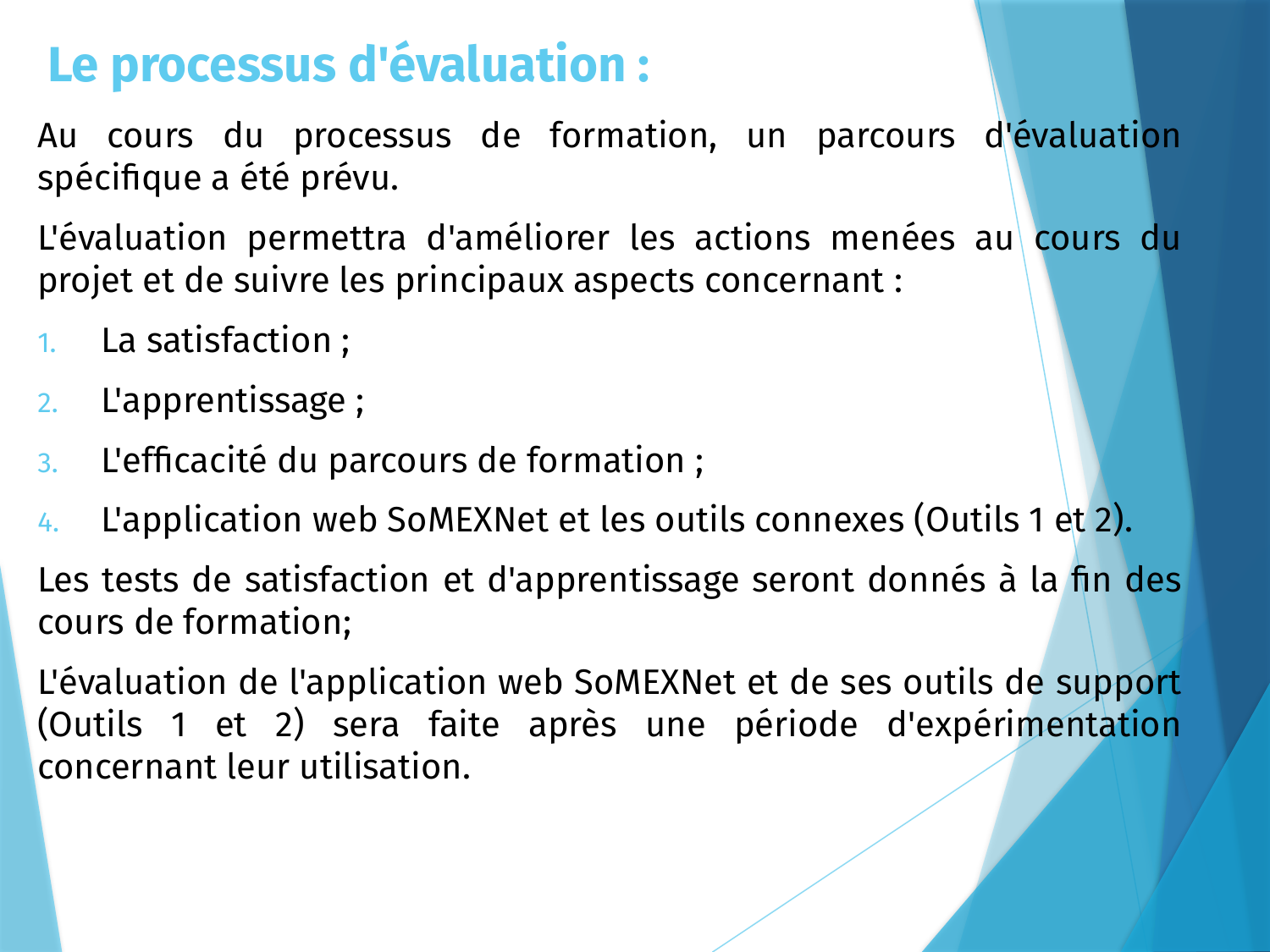

Le processus d'évaluation :
Au cours du processus de formation, un parcours d'évaluation spécifique a été prévu.
L'évaluation permettra d'améliorer les actions menées au cours du projet et de suivre les principaux aspects concernant :
La satisfaction ;
L'apprentissage ;
L'efficacité du parcours de formation ;
L'application web SoMEXNet et les outils connexes (Outils 1 et 2).
Les tests de satisfaction et d'apprentissage seront donnés à la fin des cours de formation;
L'évaluation de l'application web SoMEXNet et de ses outils de support (Outils 1 et 2) sera faite après une période d'expérimentation concernant leur utilisation.